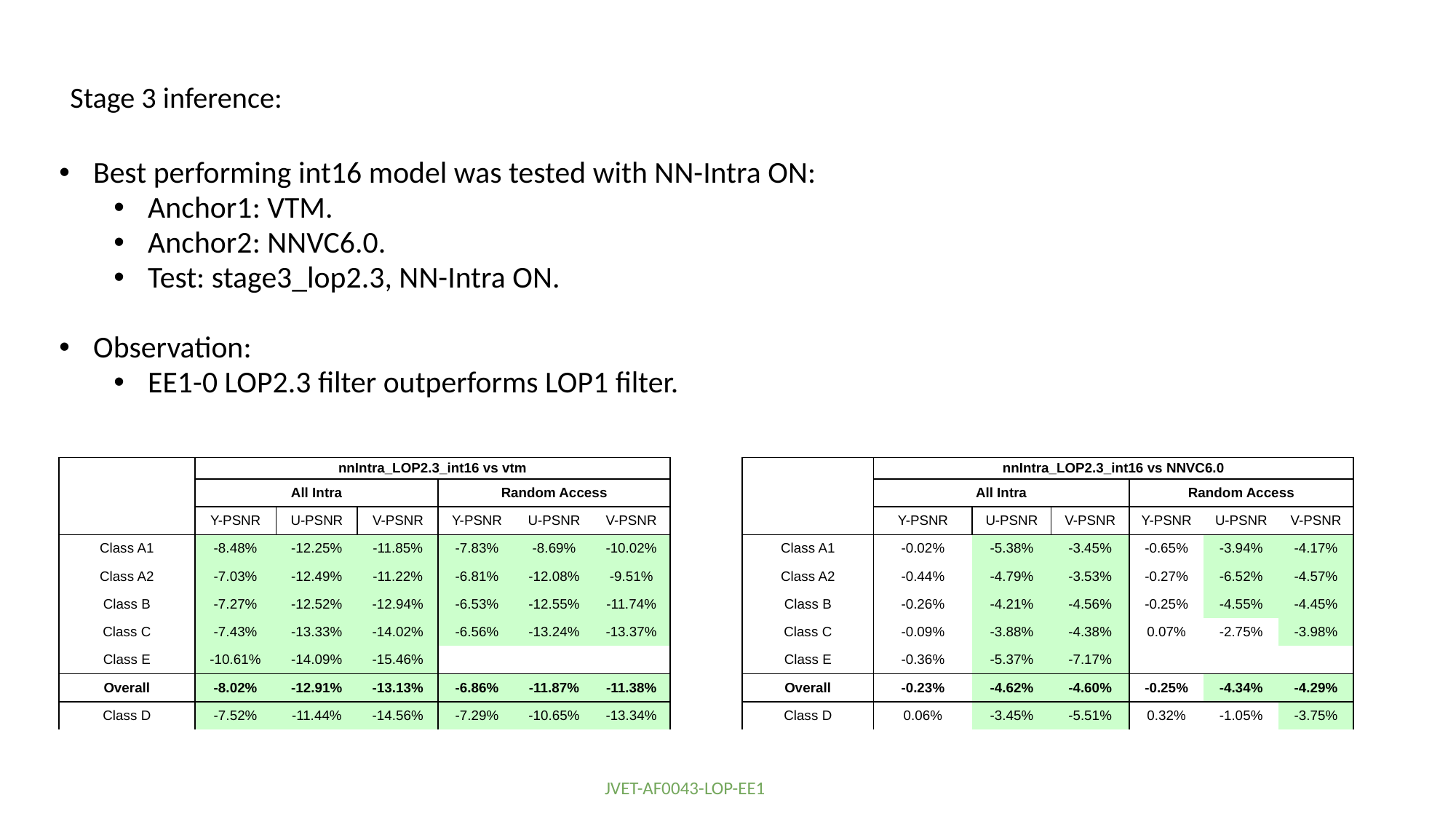

# Stage 3 inference:
Best performing int16 model was tested with NN-Intra ON:
Anchor1: VTM.
Anchor2: NNVC6.0.
Test: stage3_lop2.3, NN-Intra ON.

Observation:
EE1-0 LOP2.3 filter outperforms LOP1 filter.

|  | nnIntra\_LOP2.3\_int16 vs vtm |  |  |  |  |  |
| --- | --- | --- | --- | --- | --- | --- |
|  | All Intra |  |  | Random Access |  |  |
|  | Y-PSNR | U-PSNR | V-PSNR | Y-PSNR | U-PSNR | V-PSNR |
| Class A1 | -8.48% | -12.25% | -11.85% | -7.83% | -8.69% | -10.02% |
| Class A2 | -7.03% | -12.49% | -11.22% | -6.81% | -12.08% | -9.51% |
| Class B | -7.27% | -12.52% | -12.94% | -6.53% | -12.55% | -11.74% |
| Class C | -7.43% | -13.33% | -14.02% | -6.56% | -13.24% | -13.37% |
| Class E | -10.61% | -14.09% | -15.46% |  |  |  |
| Overall | -8.02% | -12.91% | -13.13% | -6.86% | -11.87% | -11.38% |
| Class D | -7.52% | -11.44% | -14.56% | -7.29% | -10.65% | -13.34% |
|  | nnIntra\_LOP2.3\_int16 vs NNVC6.0 |  |  |  |  |  |
| --- | --- | --- | --- | --- | --- | --- |
|  | All Intra |  |  | Random Access |  |  |
|  | Y-PSNR | U-PSNR | V-PSNR | Y-PSNR | U-PSNR | V-PSNR |
| Class A1 | -0.02% | -5.38% | -3.45% | -0.65% | -3.94% | -4.17% |
| Class A2 | -0.44% | -4.79% | -3.53% | -0.27% | -6.52% | -4.57% |
| Class B | -0.26% | -4.21% | -4.56% | -0.25% | -4.55% | -4.45% |
| Class C | -0.09% | -3.88% | -4.38% | 0.07% | -2.75% | -3.98% |
| Class E | -0.36% | -5.37% | -7.17% |  |  |  |
| Overall | -0.23% | -4.62% | -4.60% | -0.25% | -4.34% | -4.29% |
| Class D | 0.06% | -3.45% | -5.51% | 0.32% | -1.05% | -3.75% |

JVET-AF0043-LOP-EE1